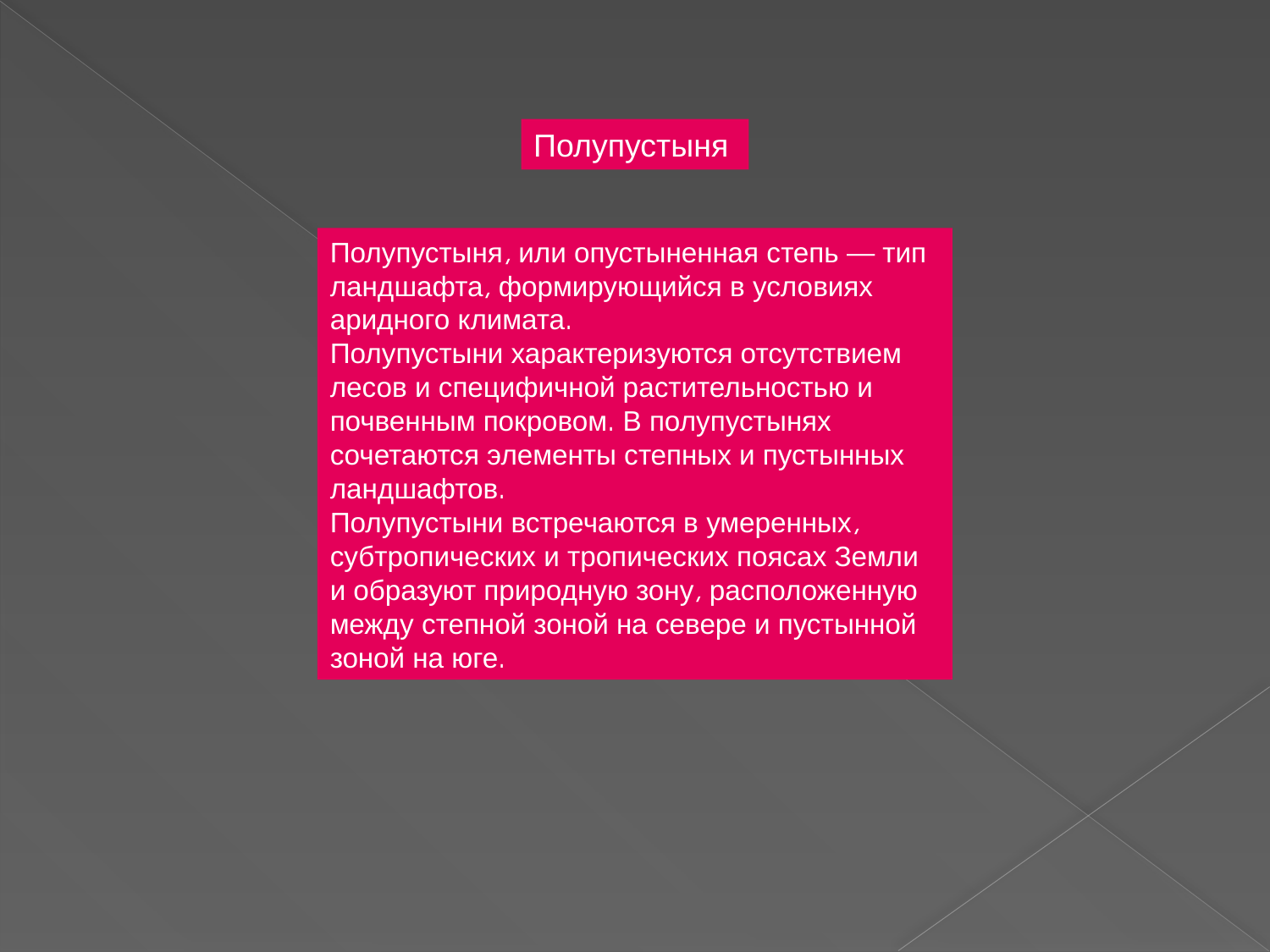

Полупустыня
Полупустыня, или опустыненная степь — тип ландшафта, формирующийся в условиях аридного климата.
Полупустыни характеризуются отсутствием лесов и специфичной растительностью и почвенным покровом. В полупустынях сочетаются элементы степных и пустынных ландшафтов.
Полупустыни встречаются в умеренных, субтропических и тропических поясах Земли и образуют природную зону, расположенную между степной зоной на севере и пустынной зоной на юге.